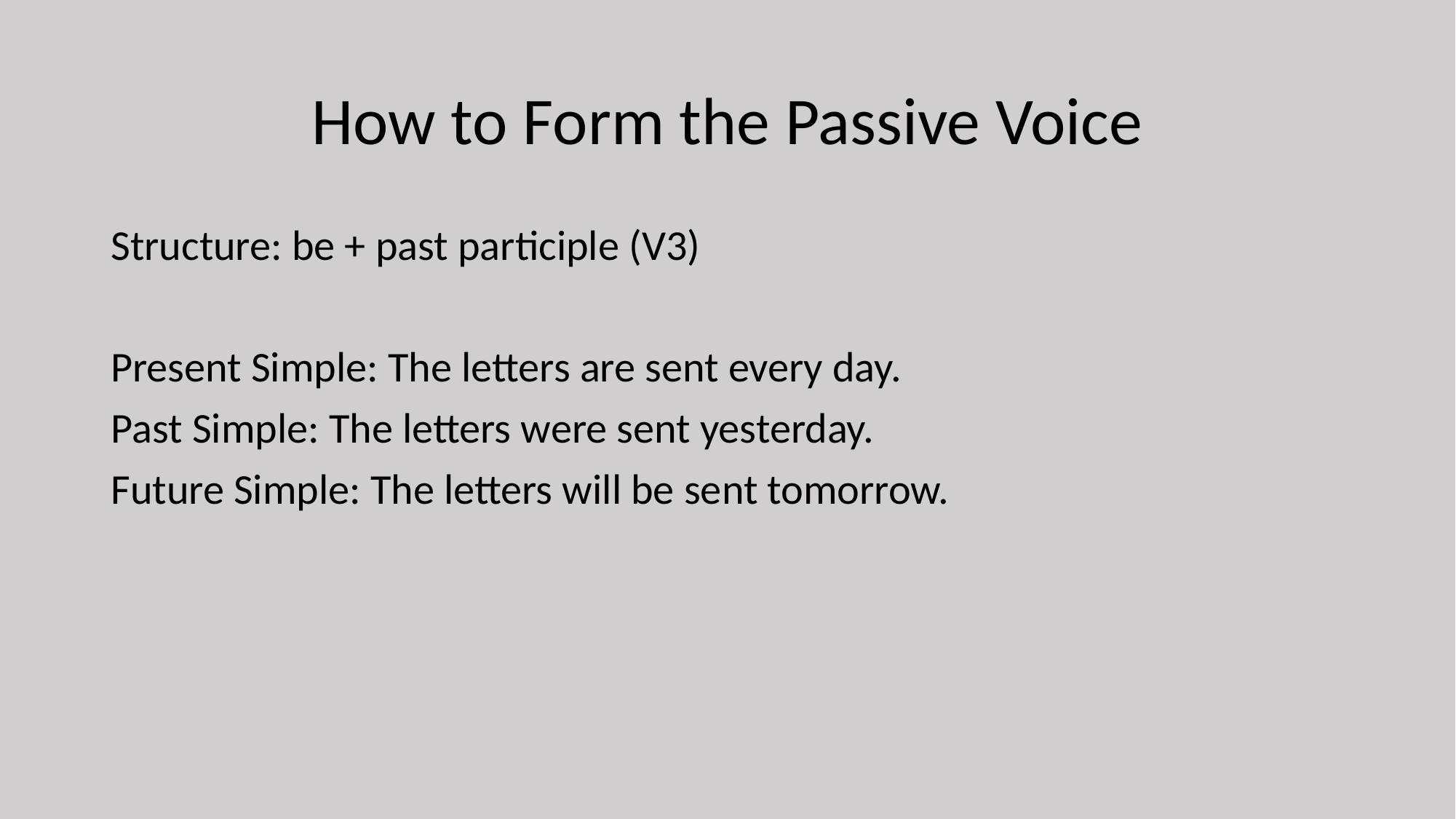

# How to Form the Passive Voice
Structure: be + past participle (V3)

Present Simple: The letters are sent every day.
Past Simple: The letters were sent yesterday.
Future Simple: The letters will be sent tomorrow.